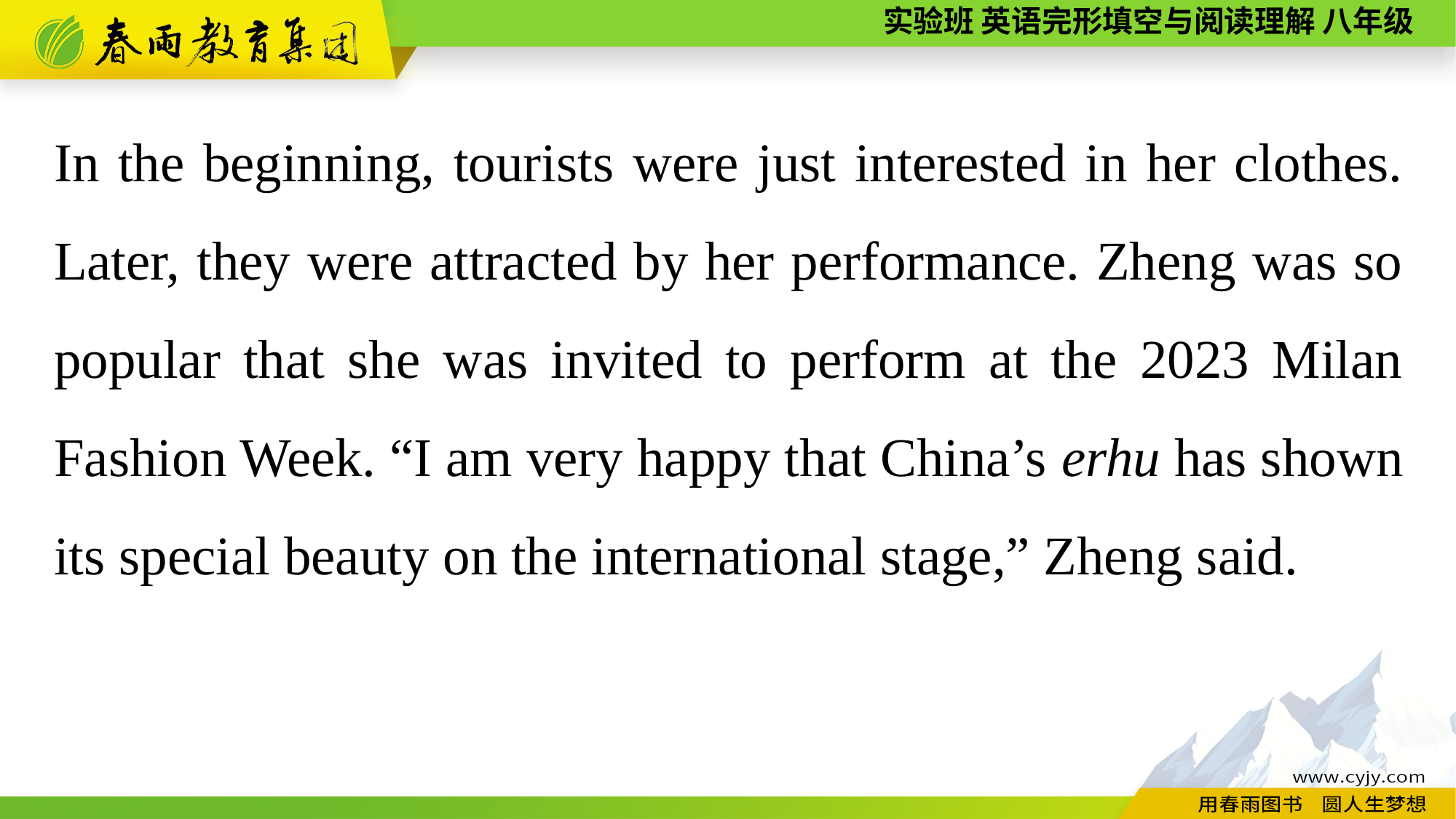

In the beginning, tourists were just interested in her clothes. Later, they were attracted by her performance. Zheng was so popular that she was invited to perform at the 2023 Milan Fashion Week. “I am very happy that China’s erhu has shown its special beauty on the international stage,” Zheng said.